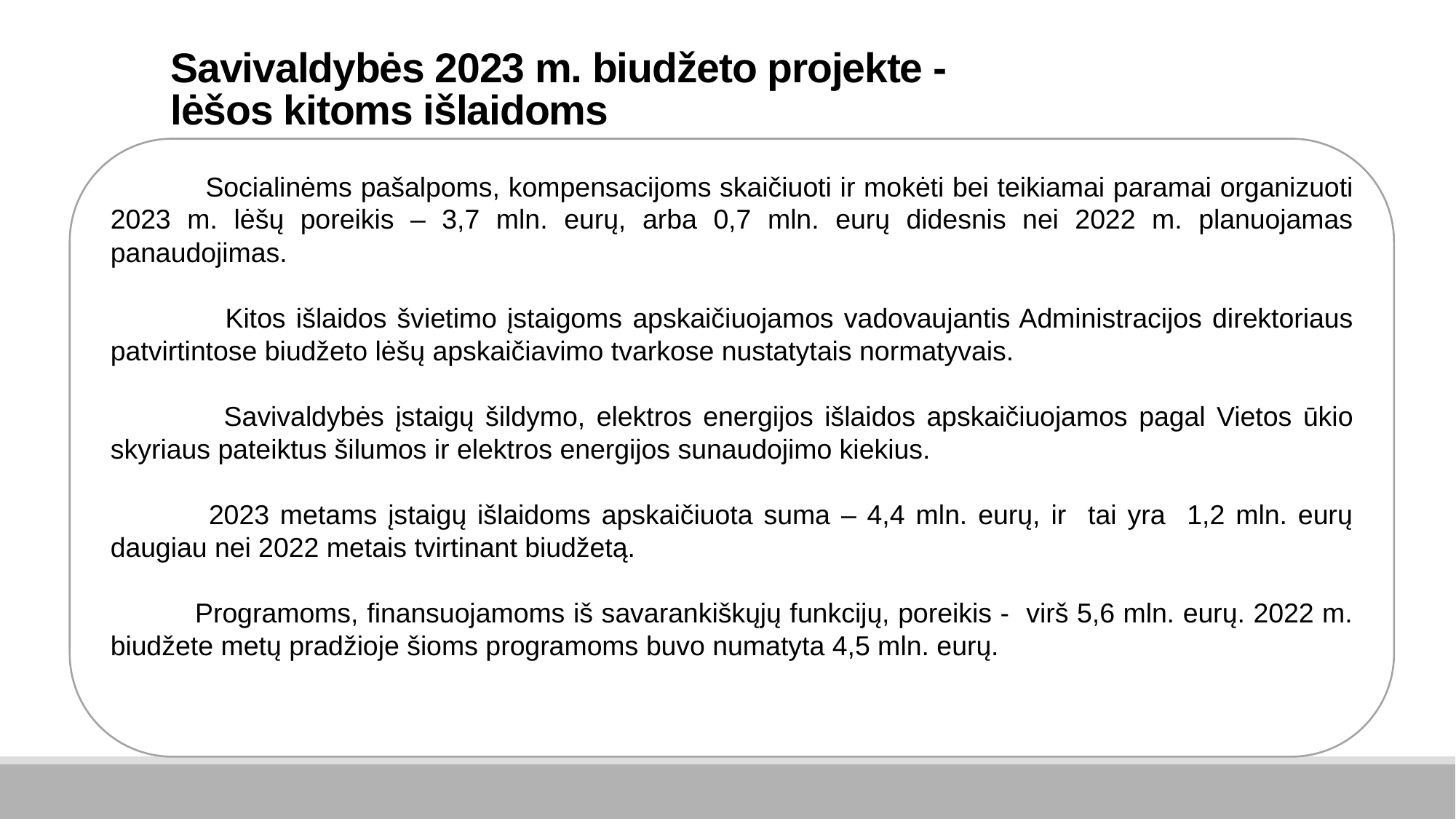

# Savivaldybės 2023 m. biudžeto projekte - lėšos kitoms išlaidoms
           Socialinėms pašalpoms, kompensacijoms skaičiuoti ir mokėti bei teikiamai paramai organizuoti 2023 m. lėšų poreikis – 3,7 mln. eurų, arba 0,7 mln. eurų didesnis nei 2022 m. planuojamas panaudojimas.

           Kitos išlaidos švietimo įstaigoms apskaičiuojamos vadovaujantis Administracijos direktoriaus patvirtintose biudžeto lėšų apskaičiavimo tvarkose nustatytais normatyvais.

          Savivaldybės įstaigų šildymo, elektros energijos išlaidos apskaičiuojamos pagal Vietos ūkio skyriaus pateiktus šilumos ir elektros energijos sunaudojimo kiekius.

         2023 metams įstaigų išlaidoms apskaičiuota suma – 4,4 mln. eurų, ir  tai yra  1,2 mln. eurų daugiau nei 2022 metais tvirtinant biudžetą.

          Programoms, finansuojamoms iš savarankiškųjų funkcijų, poreikis -  virš 5,6 mln. eurų. 2022 m. biudžete metų pradžioje šioms programoms buvo numatyta 4,5 mln. eurų.